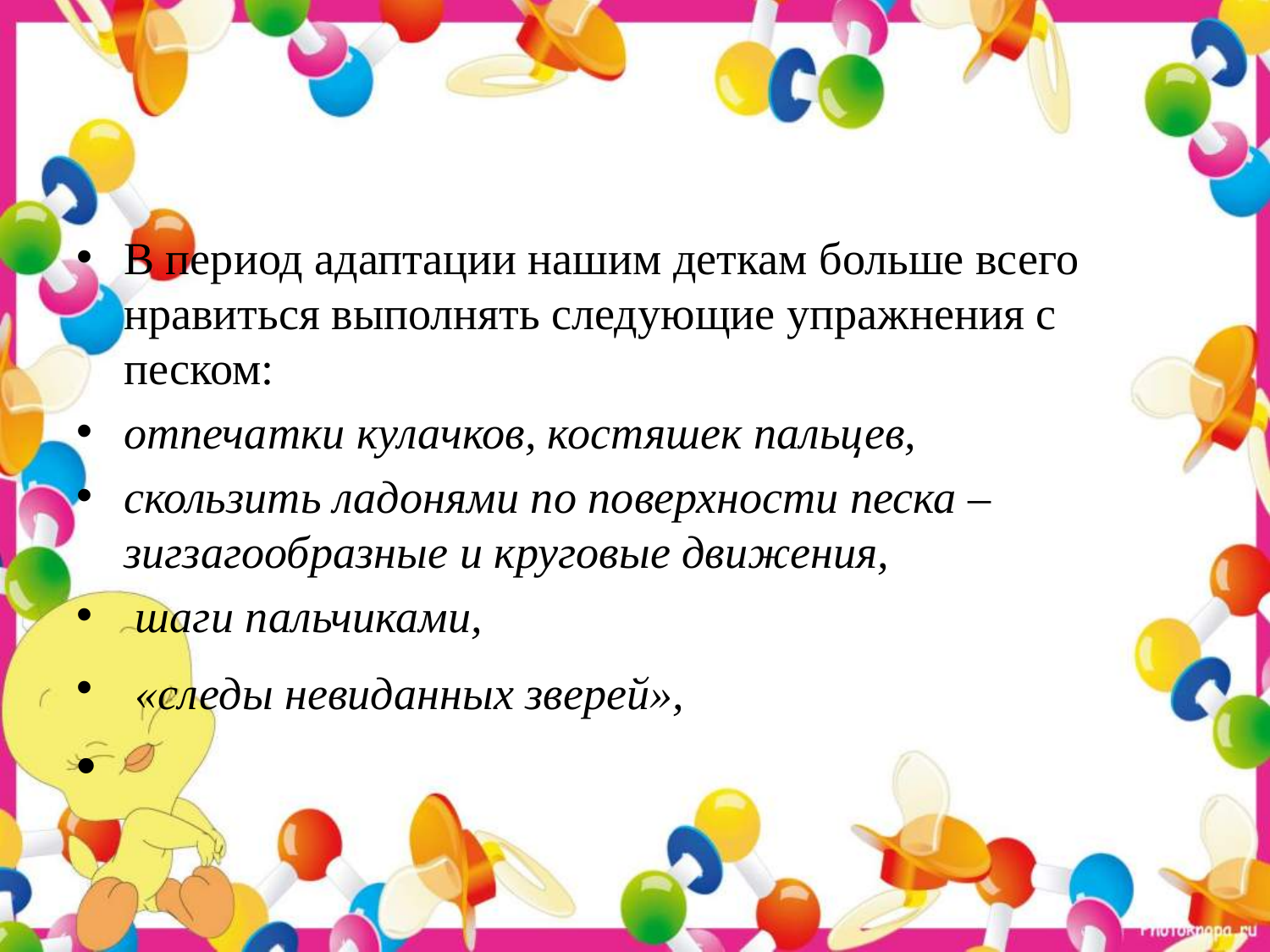

#
В период адаптации нашим деткам больше всего нравиться выполнять следующие упражнения с песком:
отпечатки кулачков, костяшек пальцев,
скользить ладонями по поверхности песка – зигзагообразные и круговые движения,
 шаги пальчиками,
 «следы невиданных зверей»,